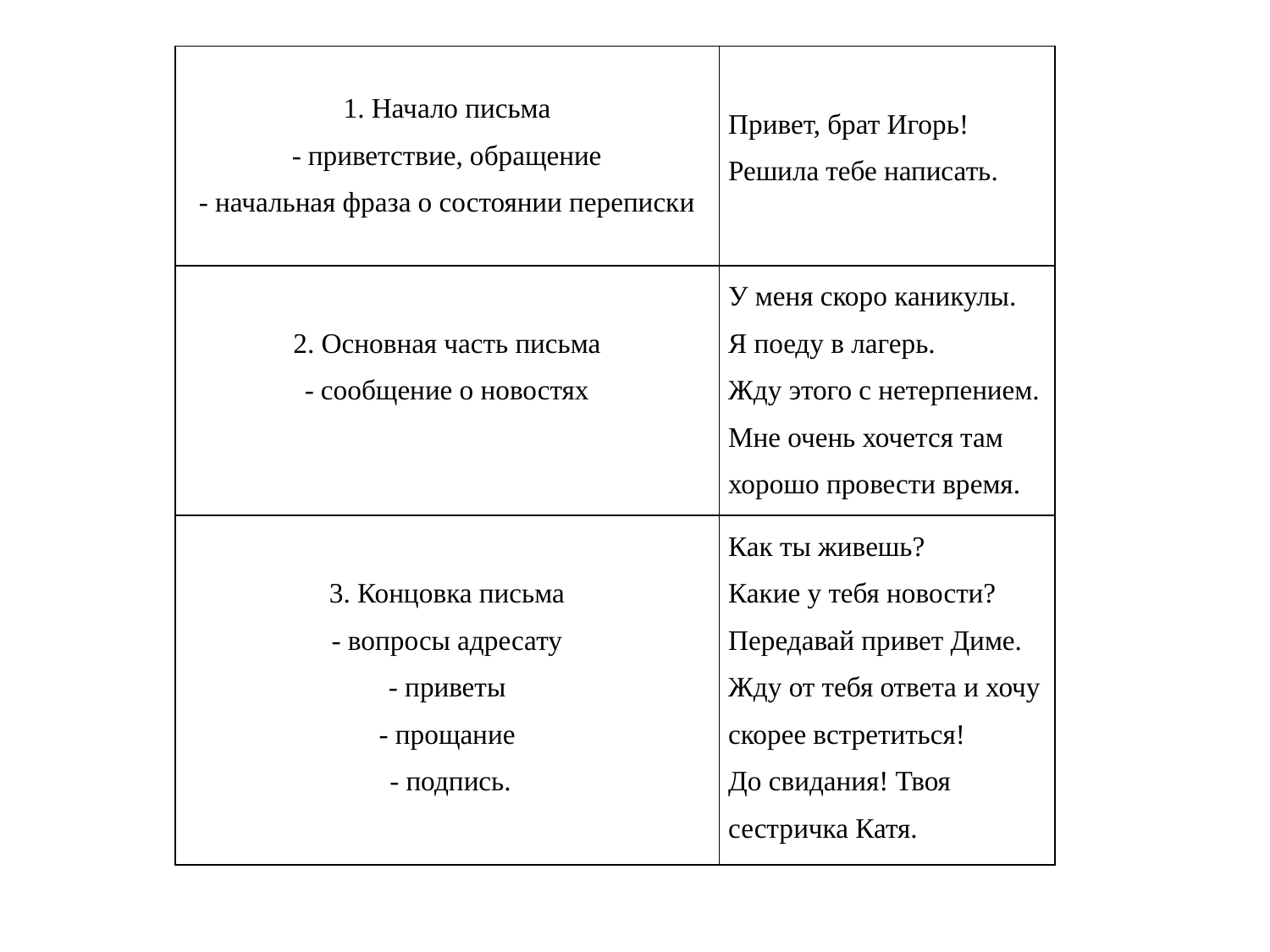

| 1. Начало письма - приветствие, обращение - начальная фраза о состоянии переписки | Привет, брат Игорь! Решила тебе написать. |
| --- | --- |
| 2. Основная часть письма - сообщение о новостях | У меня скоро каникулы. Я поеду в лагерь. Жду этого с нетерпением. Мне очень хочется там хорошо провести время. |
| 3. Концовка письма - вопросы адресату - приветы - прощание - подпись. | Как ты живешь? Какие у тебя новости? Передавай привет Диме. Жду от тебя ответа и хочу скорее встретиться! До свидания! Твоя сестричка Катя. |